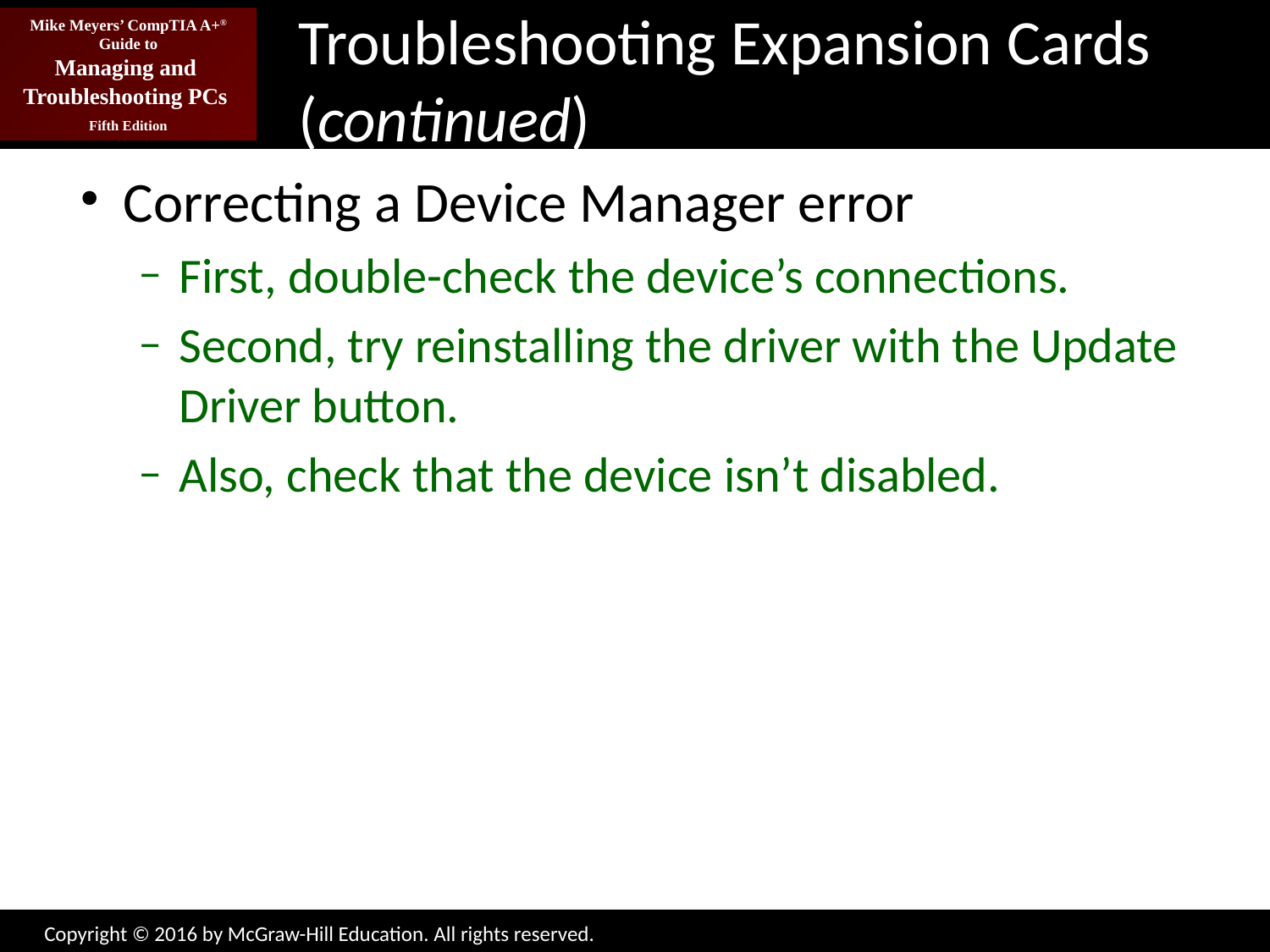

# Troubleshooting Expansion Cards (continued)
Correcting a Device Manager error
First, double-check the device’s connections.
Second, try reinstalling the driver with the Update Driver button.
Also, check that the device isn’t disabled.